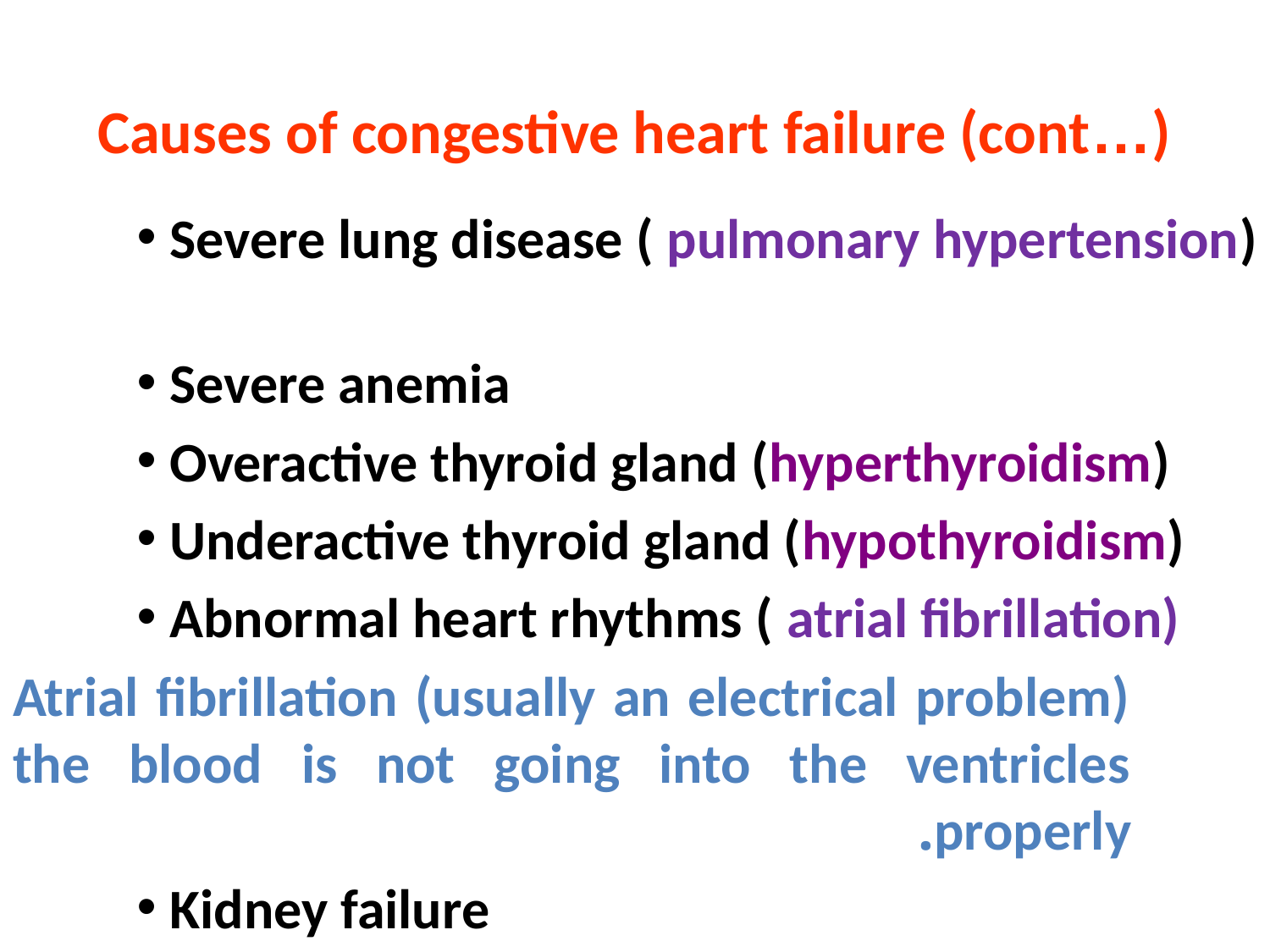

# Causes of congestive heart failure (cont…)
Severe lung disease ( pulmonary hypertension)
Severe anemia
Overactive thyroid gland (hyperthyroidism)
Underactive thyroid gland (hypothyroidism)
Abnormal heart rhythms ( atrial fibrillation)
Atrial fibrillation (usually an electrical problem) the blood is not going into the ventricles properly.
Kidney failure